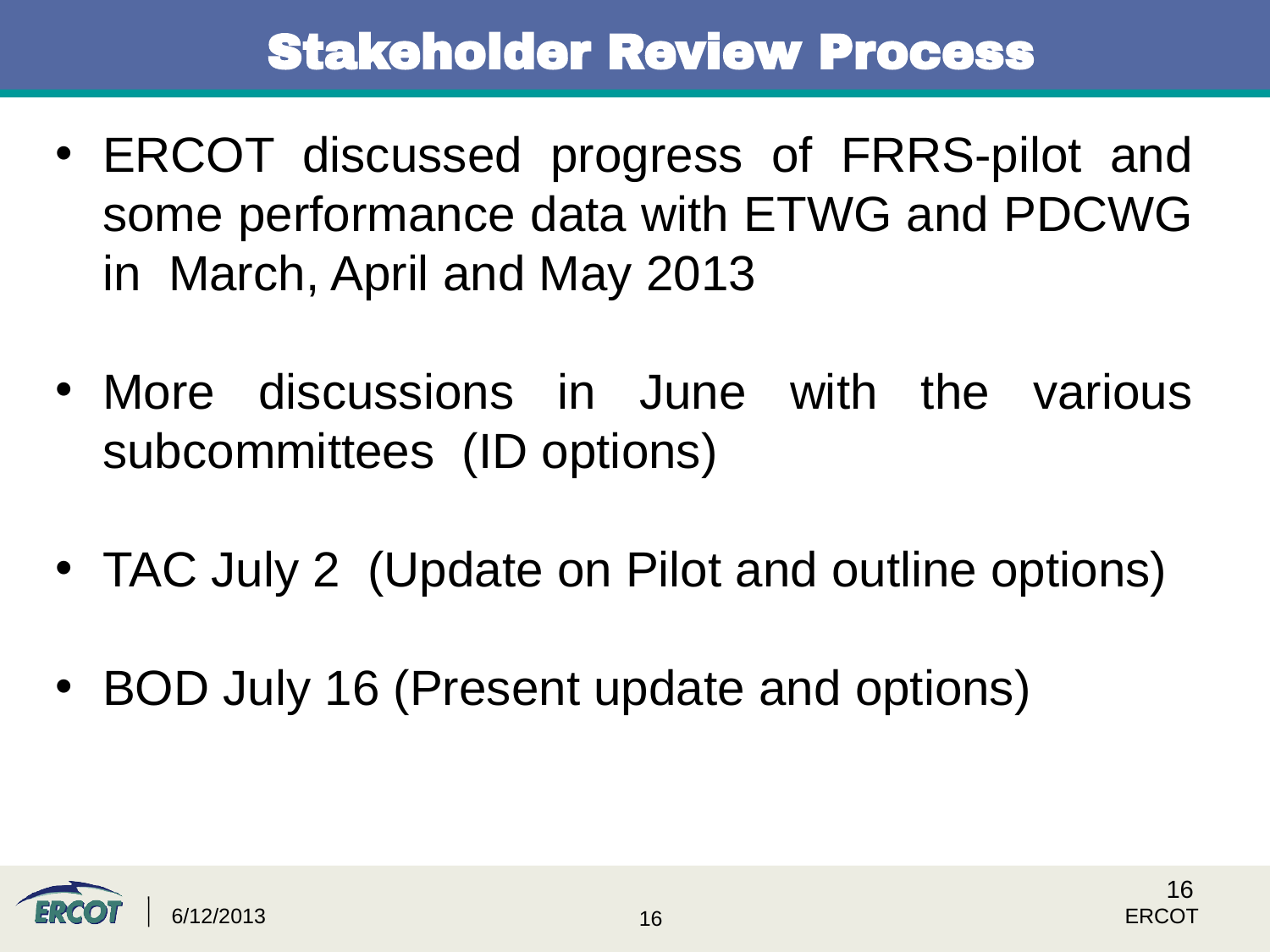

# Stakeholder Review Process
ERCOT discussed progress of FRRS-pilot and some performance data with ETWG and PDCWG in  March, April and May 2013

More discussions in June with the various subcommittees  (ID options)

TAC July 2  (Update on Pilot and outline options)

BOD July 16 (Present update and options)

16
6/12/2013
ERCOT